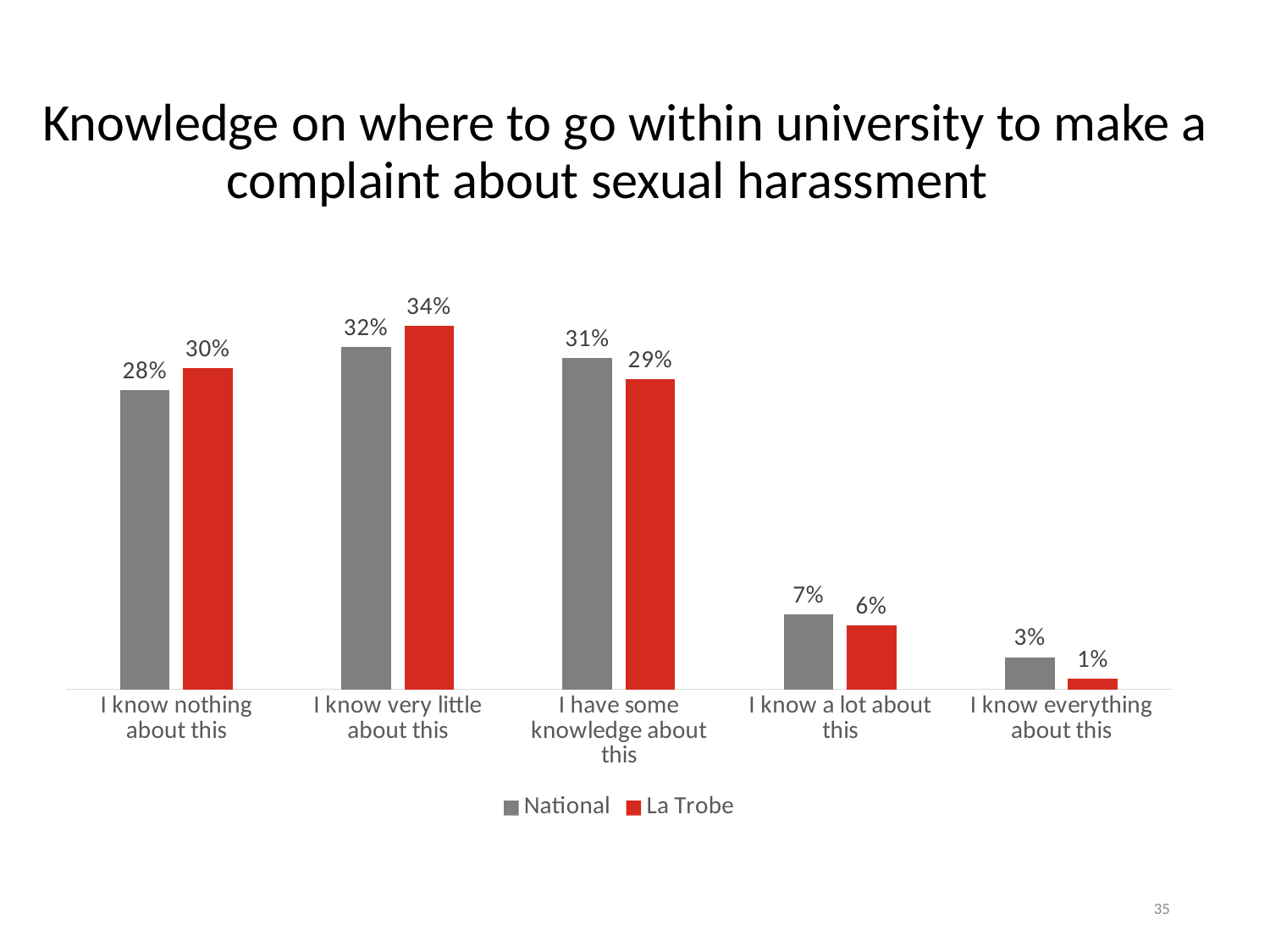

Knowledge on where to go within university to make a complaint about sexual harassment

### Chart

| Category | National | La Trobe |
|---|---|---|
| I know nothing about this | 0.28 | 0.3 |
| I know very little about this | 0.32 | 0.34 |
| I have some knowledge about this | 0.31 | 0.29 |
| I know a lot about this | 0.07 | 0.06 |
| I know everything about this | 0.03 | 0.01 |
35